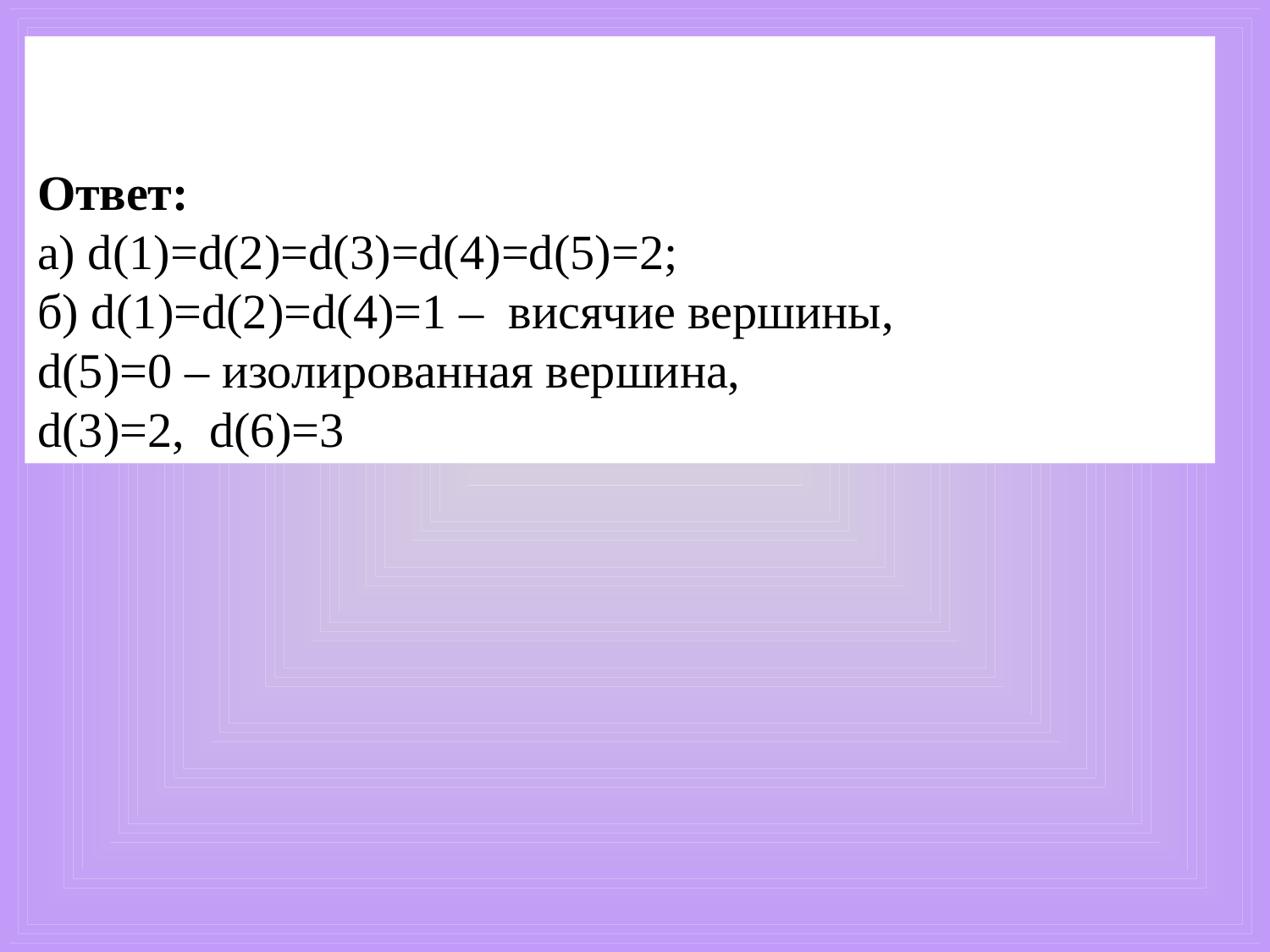

Ответ:
а) d(1)=d(2)=d(3)=d(4)=d(5)=2;
б) d(1)=d(2)=d(4)=1 –  висячие вершины,
d(5)=0 – изолированная вершина,
d(3)=2,  d(6)=3